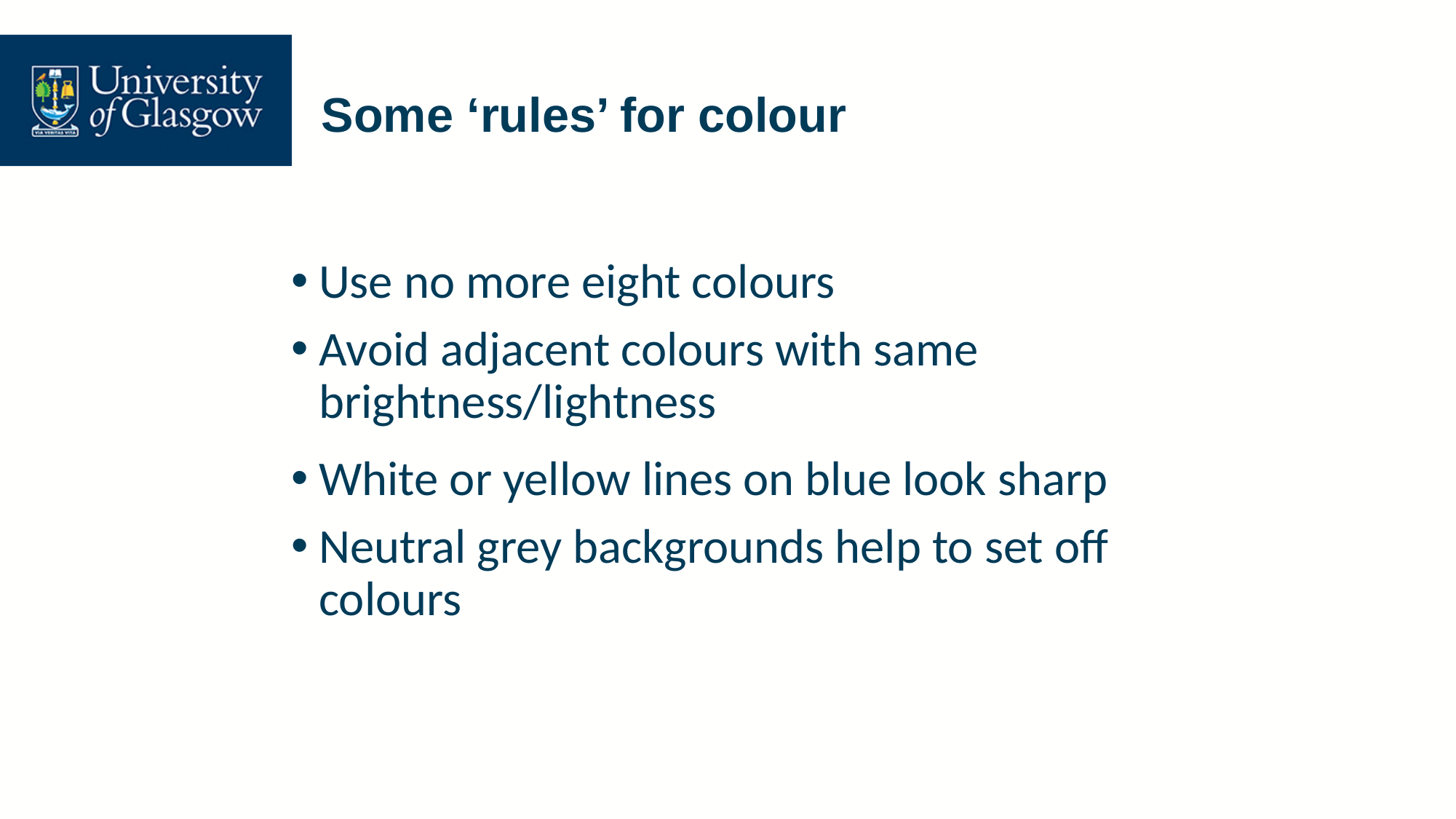

# Some ‘rules’ for colour
Use no more eight colours
Avoid adjacent colours with same brightness/lightness
White or yellow lines on blue look sharp
Neutral grey backgrounds help to set off colours